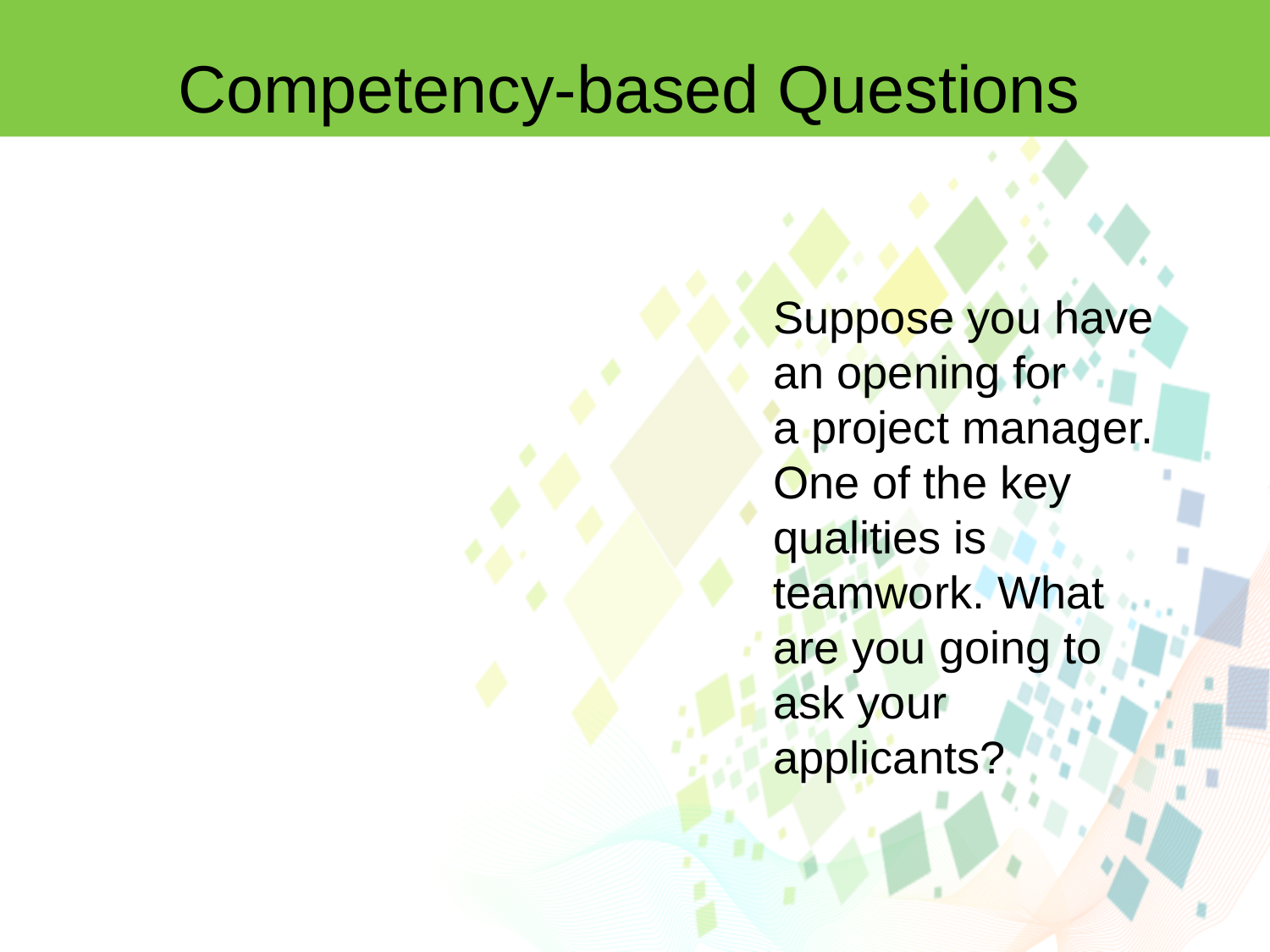

Competency-based Questions
Suppose you have an opening for
a project manager. One of the key qualities is teamwork. What are you going to ask your applicants?